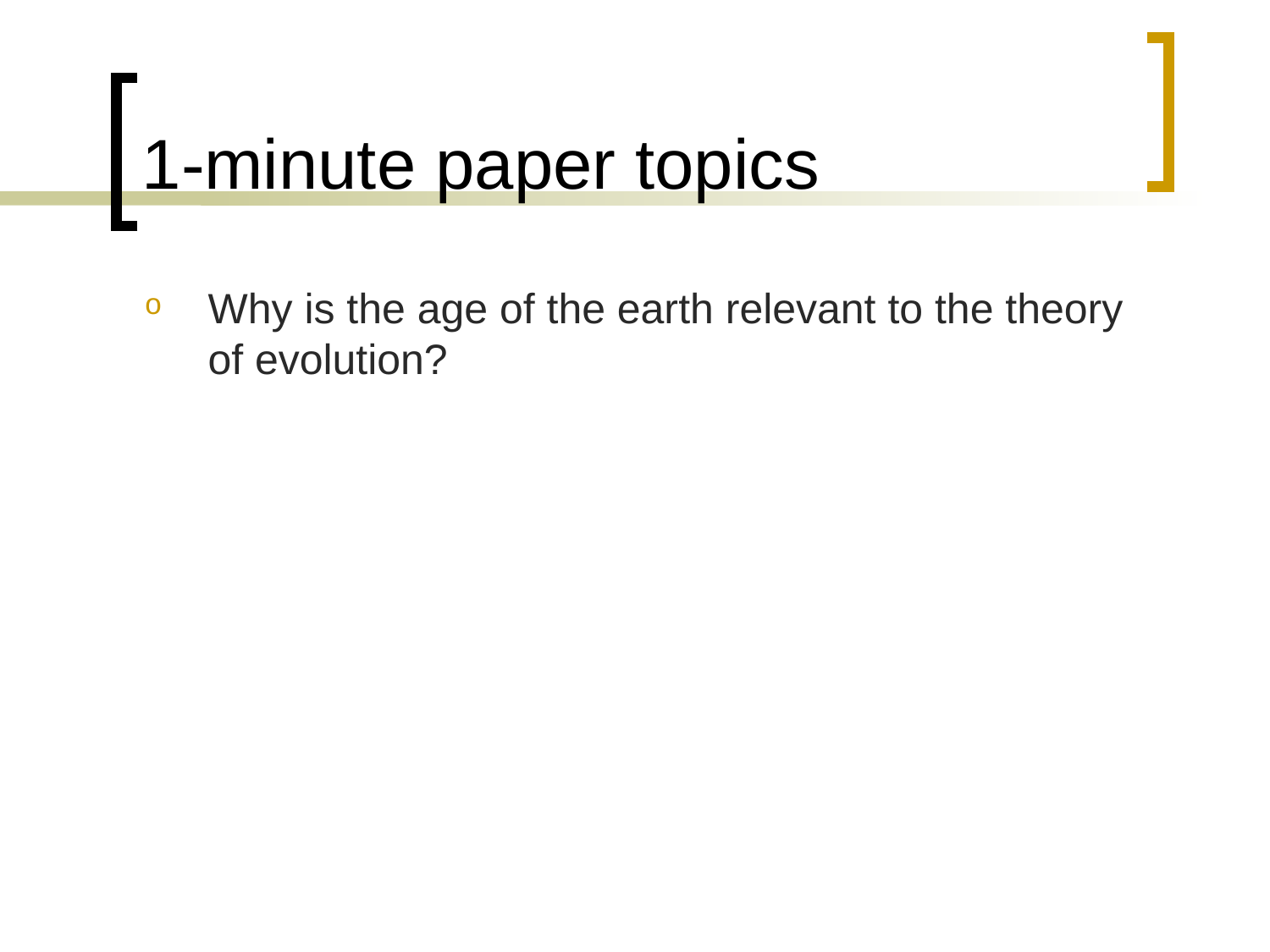

# 1-minute paper topics
Why is the age of the earth relevant to the theory of evolution?